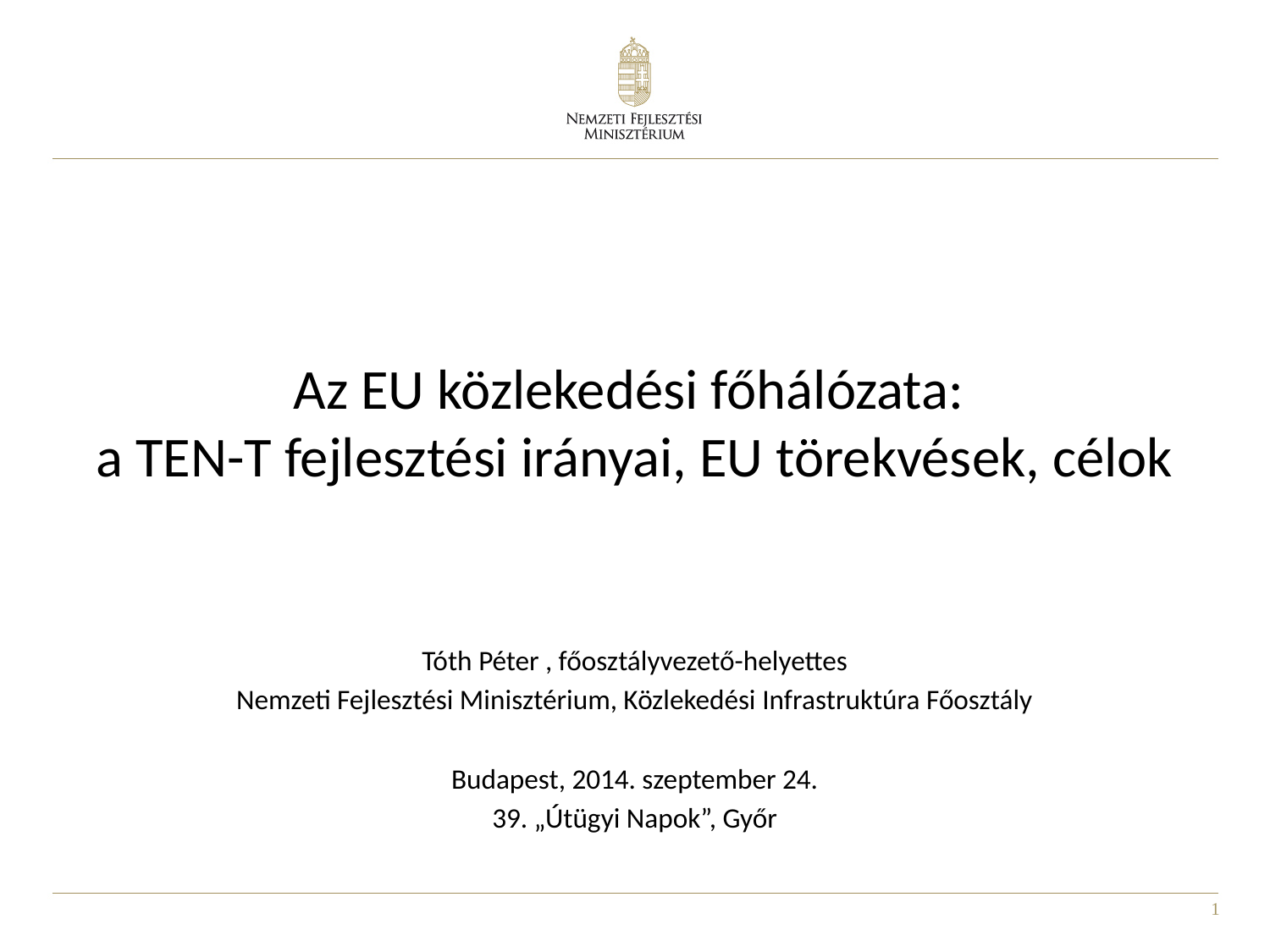

# Az EU közlekedési főhálózata: a TEN-T fejlesztési irányai, EU törekvések, célok
Tóth Péter , főosztályvezető-helyettes
Nemzeti Fejlesztési Minisztérium, Közlekedési Infrastruktúra Főosztály

Budapest, 2014. szeptember 24.
39. „Útügyi Napok”, Győr